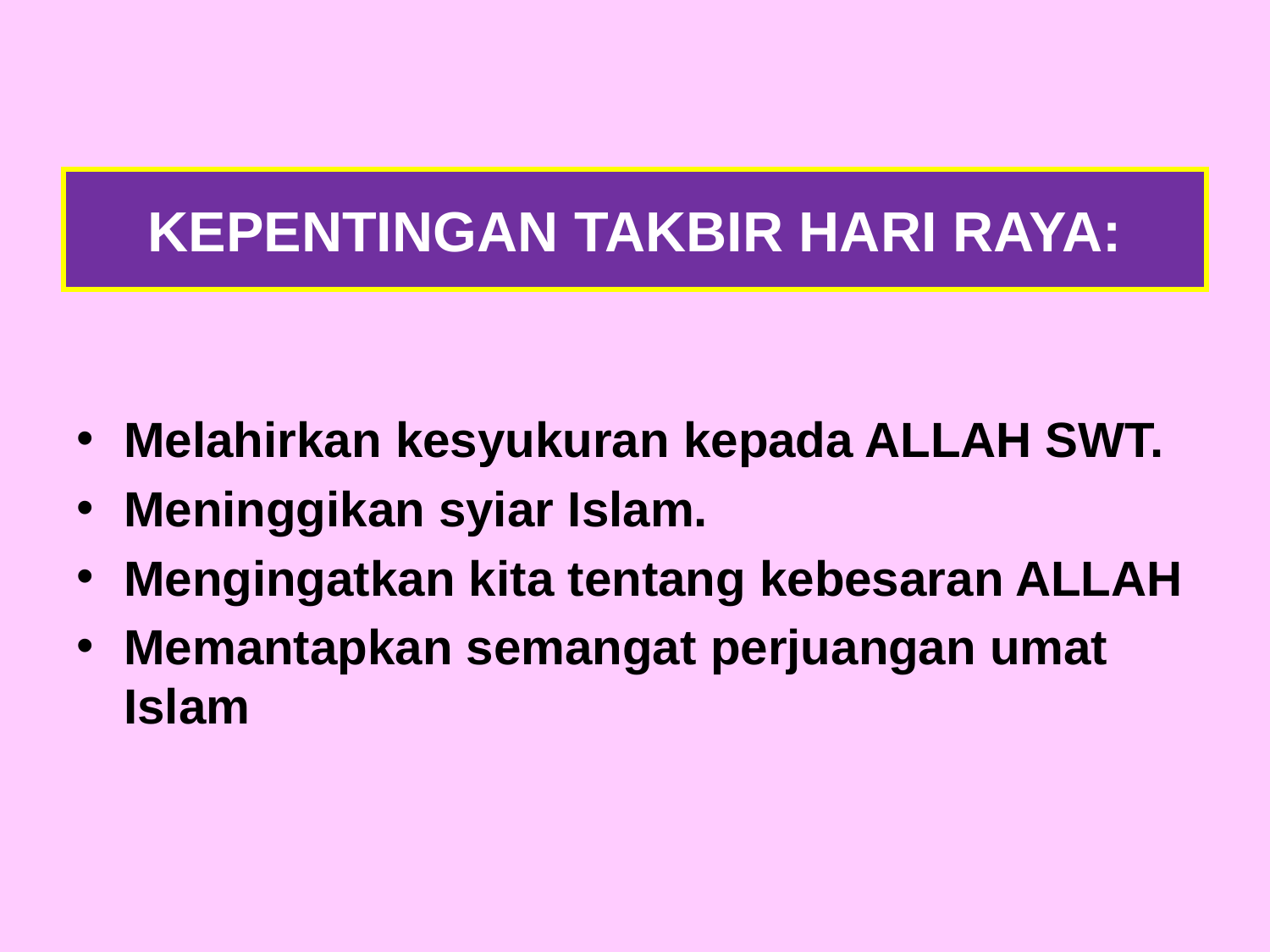

KEPENTINGAN TAKBIR HARI RAYA:
Melahirkan kesyukuran kepada ALLAH SWT.
Meninggikan syiar Islam.
Mengingatkan kita tentang kebesaran ALLAH
Memantapkan semangat perjuangan umat Islam